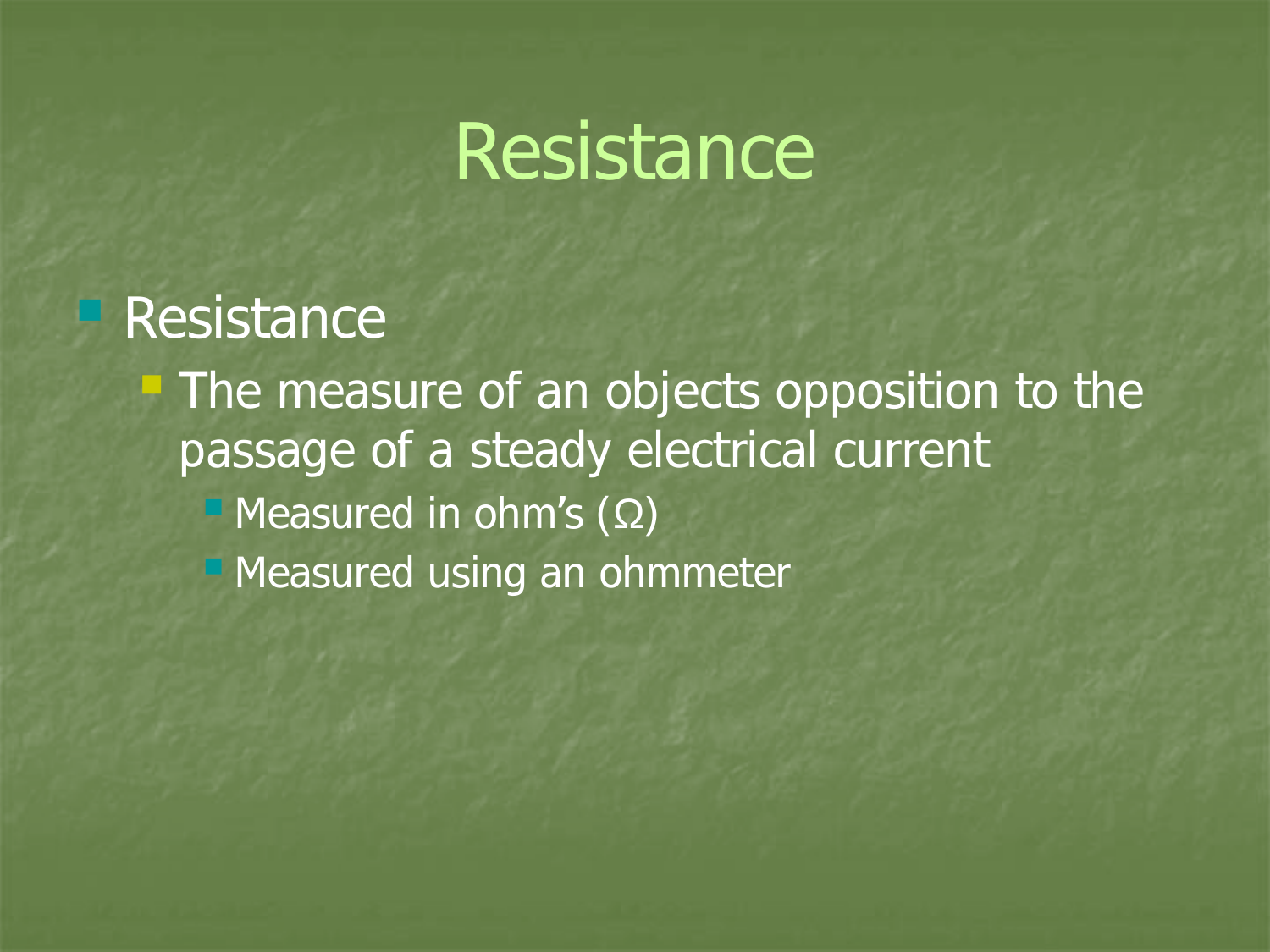

# Resistance
Resistance
The measure of an objects opposition to the passage of a steady electrical current
Measured in ohm’s (Ω)
Measured using an ohmmeter